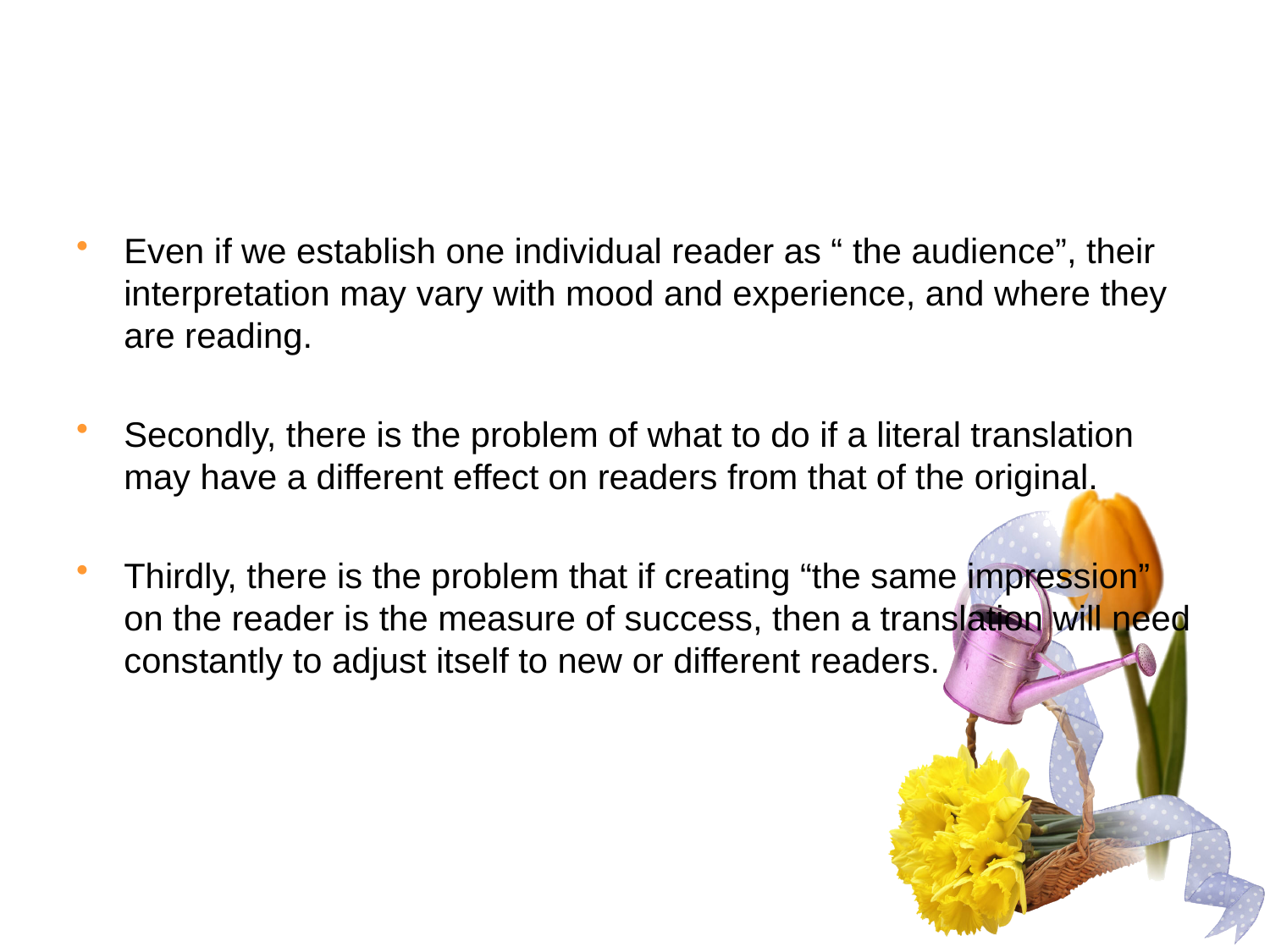

Even if we establish one individual reader as “ the audience”, their interpretation may vary with mood and experience, and where they are reading.

Secondly, there is the problem of what to do if a literal translation may have a different effect on readers from that of the original.

Thirdly, there is the problem that if creating “the same impression” on the reader is the measure of success, then a translation will need constantly to adjust itself to new or different readers.